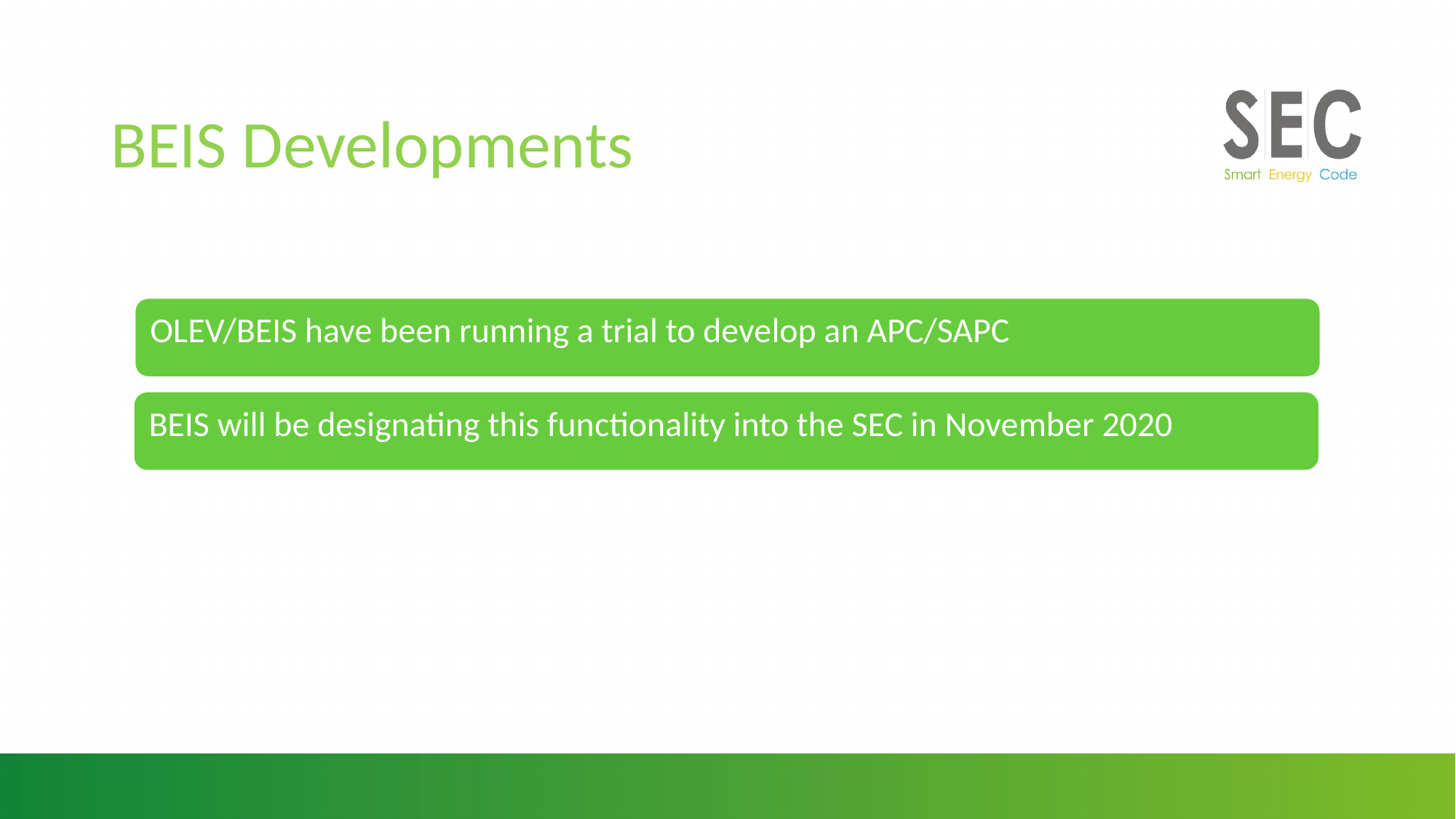

# BEIS Developments
OLEV/BEIS have been running a trial to develop an APC/SAPC
BEIS will be designating this functionality into the SEC in November 2020